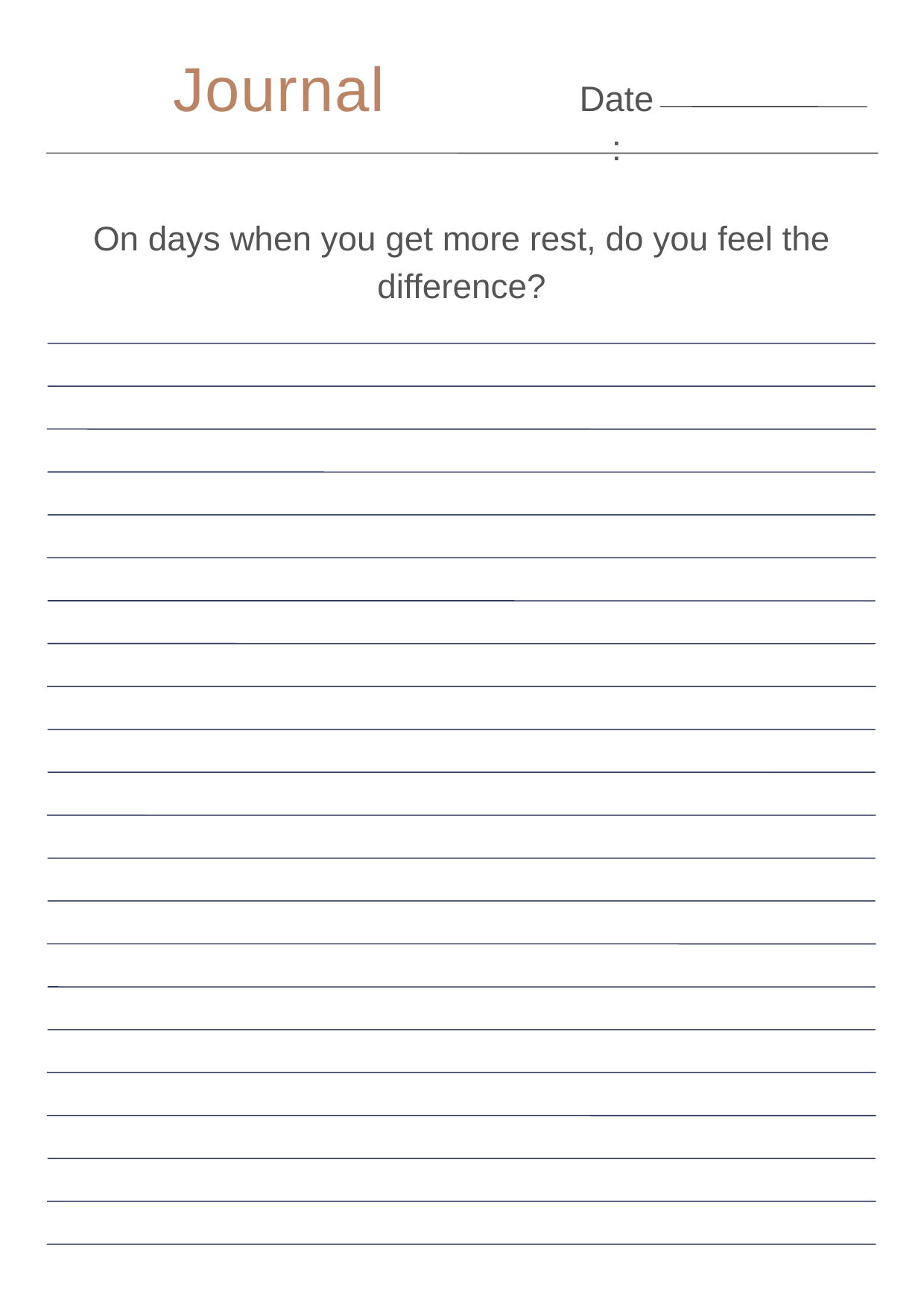

Journal
Date:

On days when you get more rest, do you feel the difference?